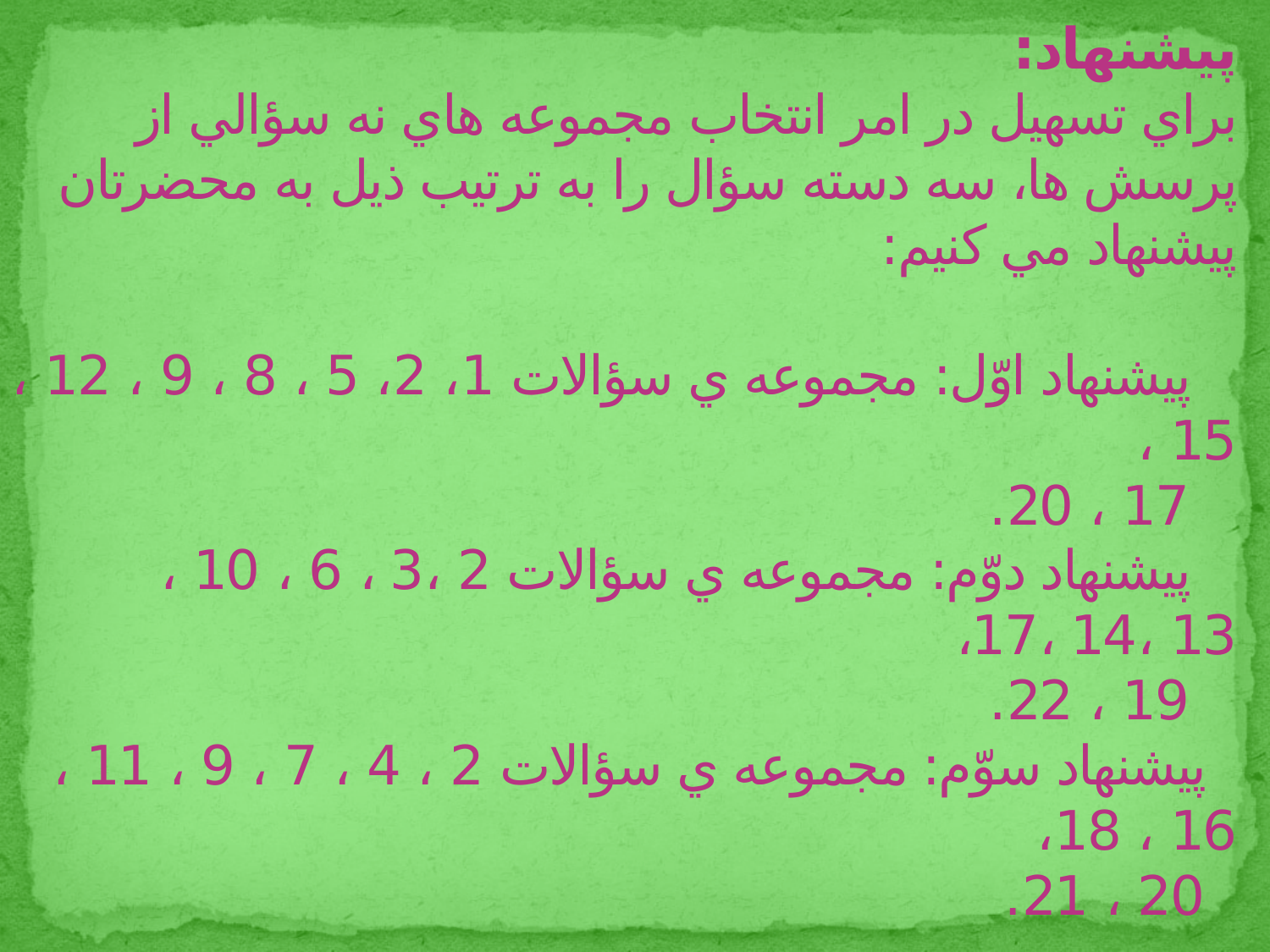

# پيشنهاد: براي تسهيل در امر انتخاب مجموعه هاي نه سؤالي از پرسش ها، سه دسته سؤال را به ترتيب ذيل به محضرتان پيشنهاد مي كنيم: پيشنهاد اوّل: مجموعه ي سؤالات 1، 2، 5 ، 8 ، 9 ، 12 ، 15 ، 17 ، 20. پيشنهاد دوّم: مجموعه ي سؤالات 2 ،‌3 ، 6 ، 10 ، 13 ،‌14 ،‌17، 19 ، 22. پيشنهاد سوّم: مجموعه ي سؤالات 2 ، 4 ، 7 ، 9 ، 11 ، 16 ، 18، 20 ، 21.